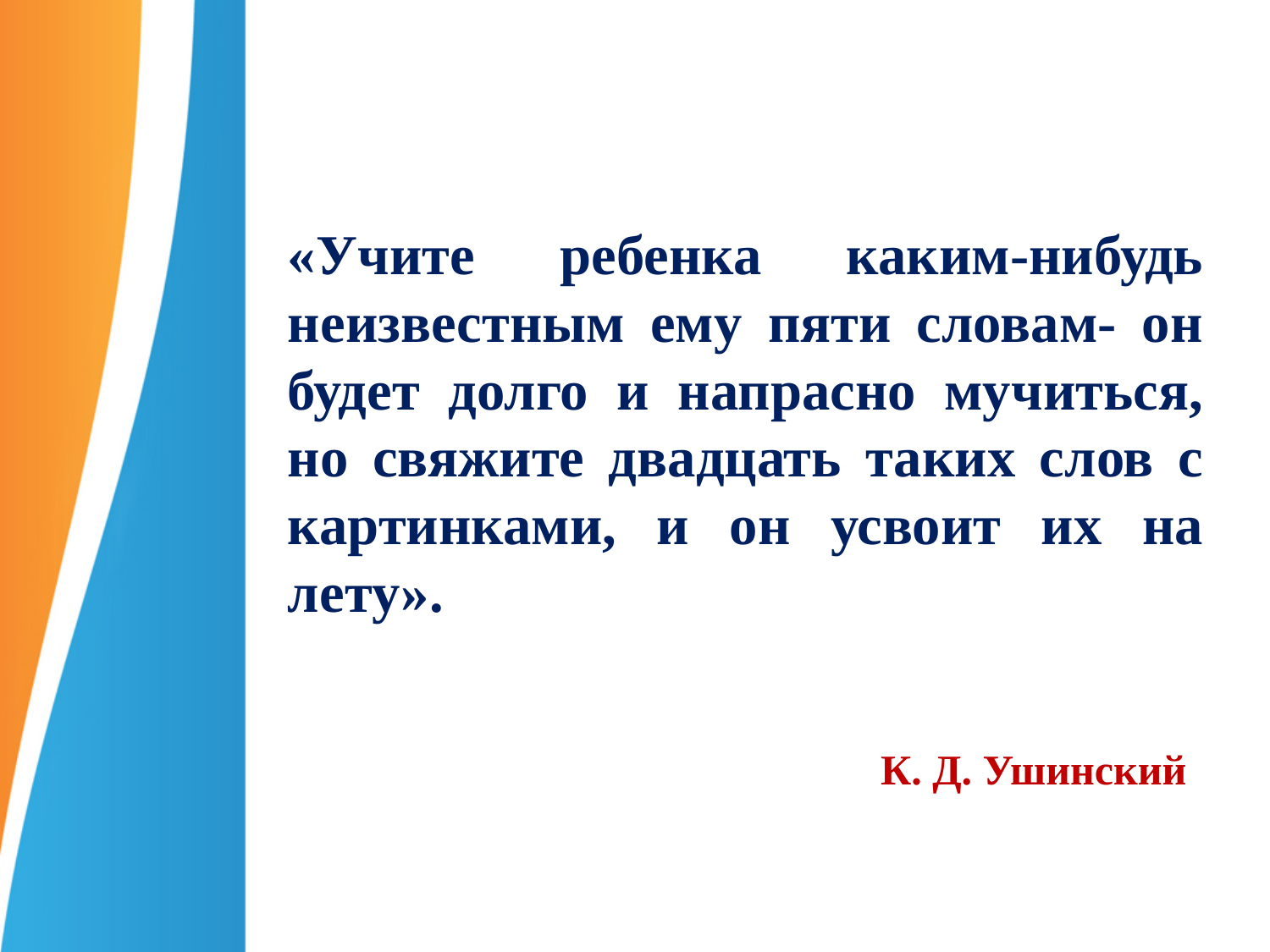

«Учите ребенка каким-нибудь неизвестным ему пяти словам- он будет долго и напрасно мучиться, но свяжите двадцать таких слов с картинками, и он усвоит их на лету».

                                                        К. Д. Ушинский